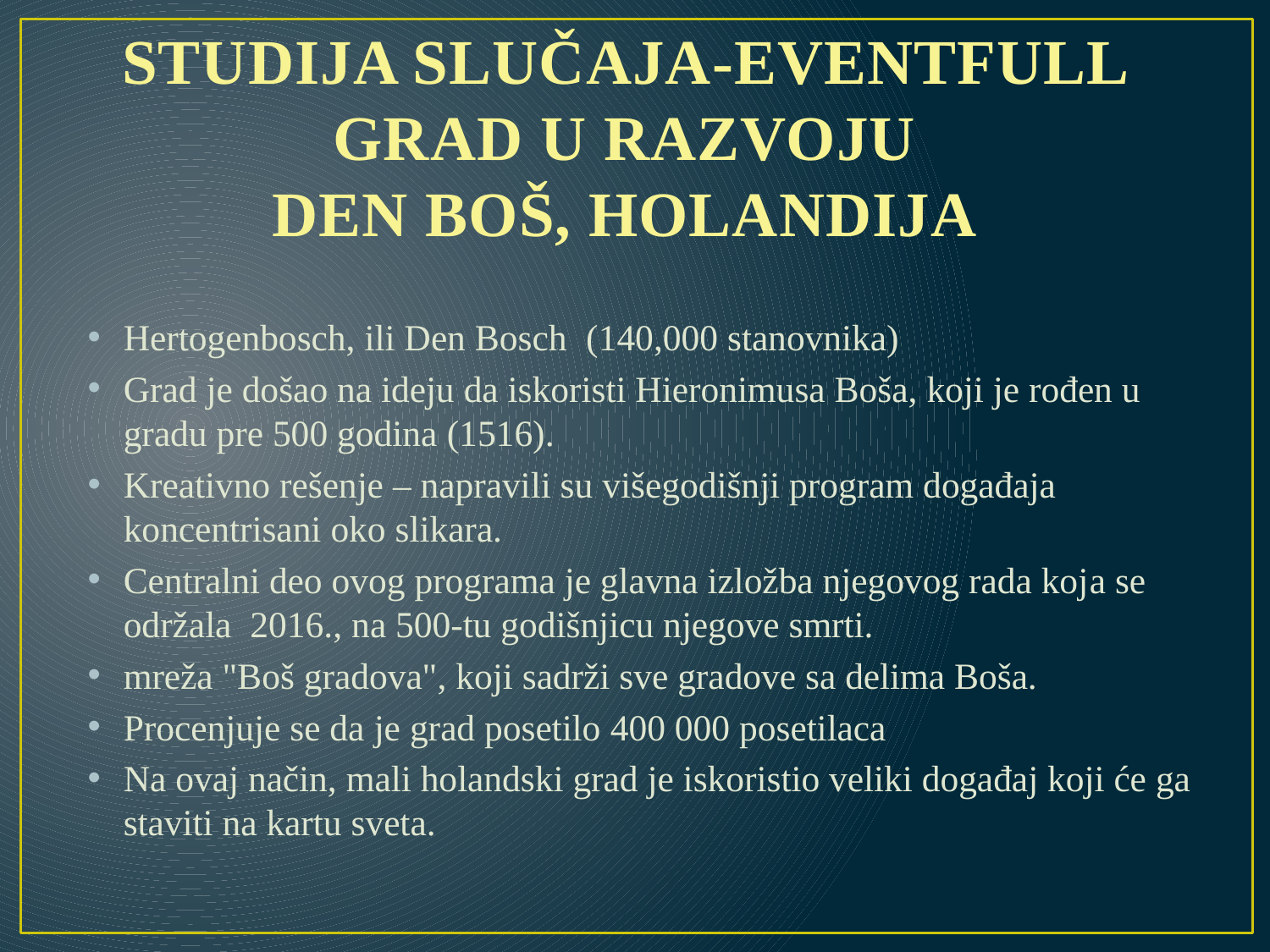

# STUDIJA SLUČAJA-EVENTFULL GRAD U RAZVOJU DEN BOŠ, HOLANDIJA

Hertogenbosch, ili Den Bosch  (140,000 stanovnika)
Grad je došao na ideju da iskoristi Hieronimusa Boša, koji je rođen u gradu pre 500 godina (1516).
Kreativno rešenje – napravili su višegodišnji program događaja koncentrisani oko slikara.
Centralni deo ovog programa je glavna izložba njegovog rada koja se održala  2016., na 500-tu godišnjicu njegove smrti.
mreža "Boš gradova", koji sadrži sve gradove sa delima Boša.
Procenjuje se da je grad posetilo 400 000 posetilaca
Na ovaj način, mali holandski grad je iskoristio veliki događaj koji će ga staviti na kartu sveta.